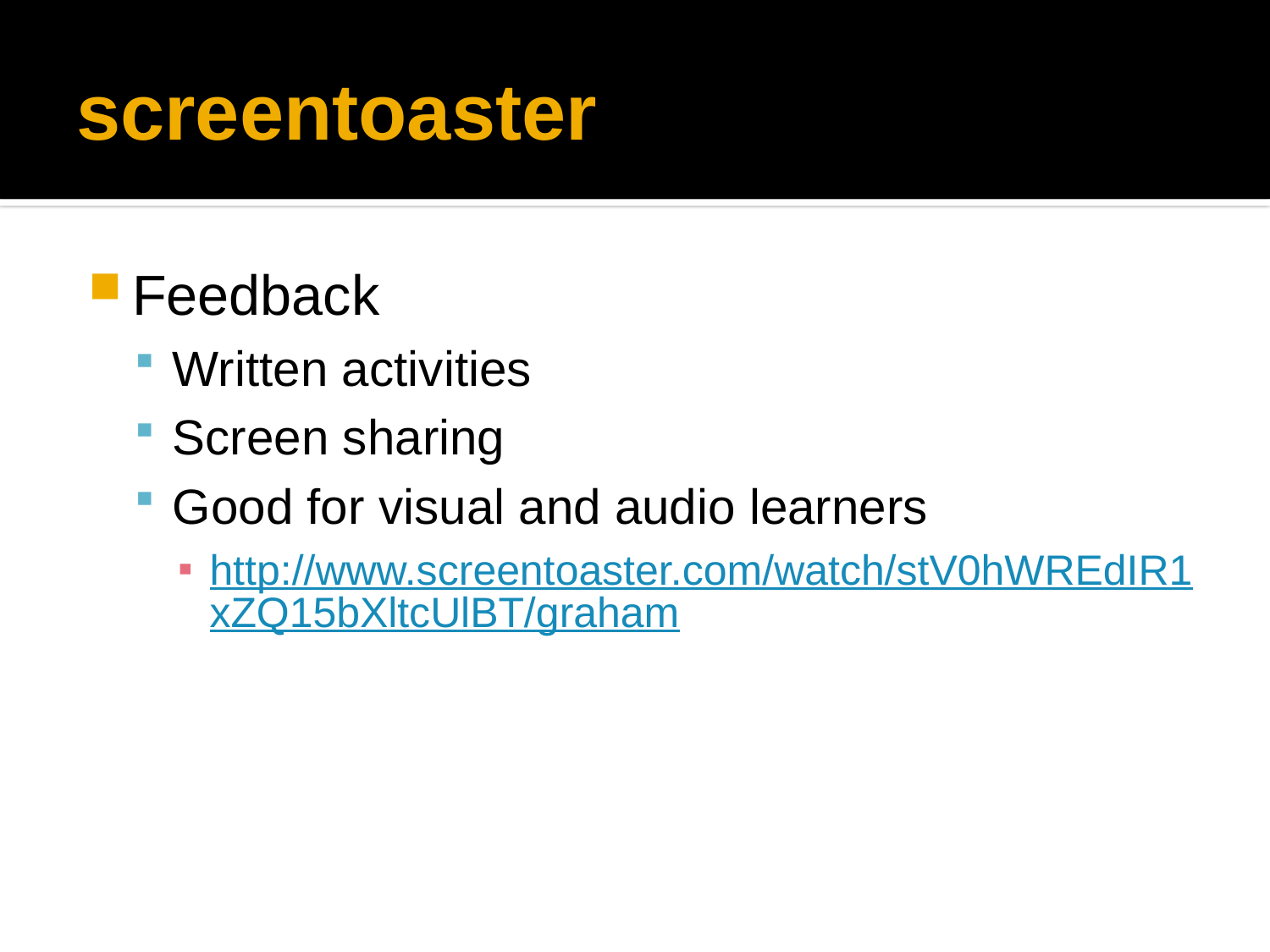

# screentoaster
Feedback
Written activities
Screen sharing
Good for visual and audio learners
http://www.screentoaster.com/watch/stV0hWREdIR1xZQ15bXltcUlBT/graham